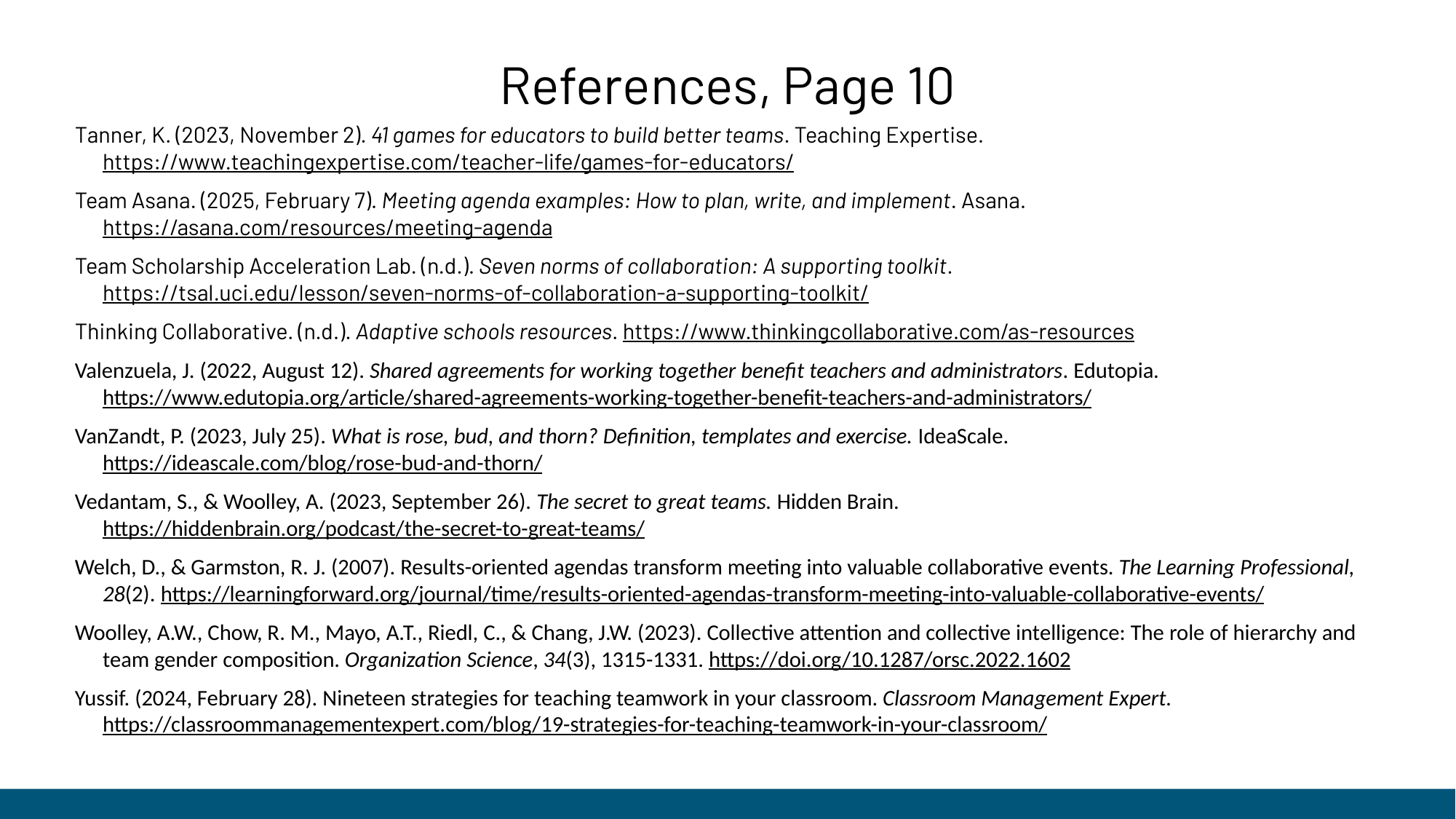

References, Page 10
Tanner, K. (2023, November 2). 41 games for educators to build better teams. Teaching Expertise. https://www.teachingexpertise.com/teacher-life/games-for-educators/
Team Asana. (2025, February 7). Meeting agenda examples: How to plan, write, and implement. Asana. https://asana.com/resources/meeting-agenda
Team Scholarship Acceleration Lab. (n.d.). Seven norms of collaboration: A supporting toolkit. https://tsal.uci.edu/lesson/seven-norms-of-collaboration-a-supporting-toolkit/
Thinking Collaborative. (n.d.). Adaptive schools resources. https://www.thinkingcollaborative.com/as-resources
Valenzuela, J. (2022, August 12). Shared agreements for working together benefit teachers and administrators. Edutopia. https://www.edutopia.org/article/shared-agreements-working-together-benefit-teachers-and-administrators/
VanZandt, P. (2023, July 25). What is rose, bud, and thorn? Definition, templates and exercise. IdeaScale. https://ideascale.com/blog/rose-bud-and-thorn/
Vedantam, S., & Woolley, A. (2023, September 26). The secret to great teams. Hidden Brain. https://hiddenbrain.org/podcast/the-secret-to-great-teams/
Welch, D., & Garmston, R. J. (2007). Results-oriented agendas transform meeting into valuable collaborative events. The Learning Professional, 28(2). https://learningforward.org/journal/time/results-oriented-agendas-transform-meeting-into-valuable-collaborative-events/
Woolley, A.W., Chow, R. M., Mayo, A.T., Riedl, C., & Chang, J.W. (2023). Collective attention and collective intelligence: The role of hierarchy and team gender composition. Organization Science, 34(3), 1315-1331. https://doi.org/10.1287/orsc.2022.1602
Yussif. (2024, February 28). Nineteen strategies for teaching teamwork in your classroom. Classroom Management Expert. https://classroommanagementexpert.com/blog/19-strategies-for-teaching-teamwork-in-your-classroom/